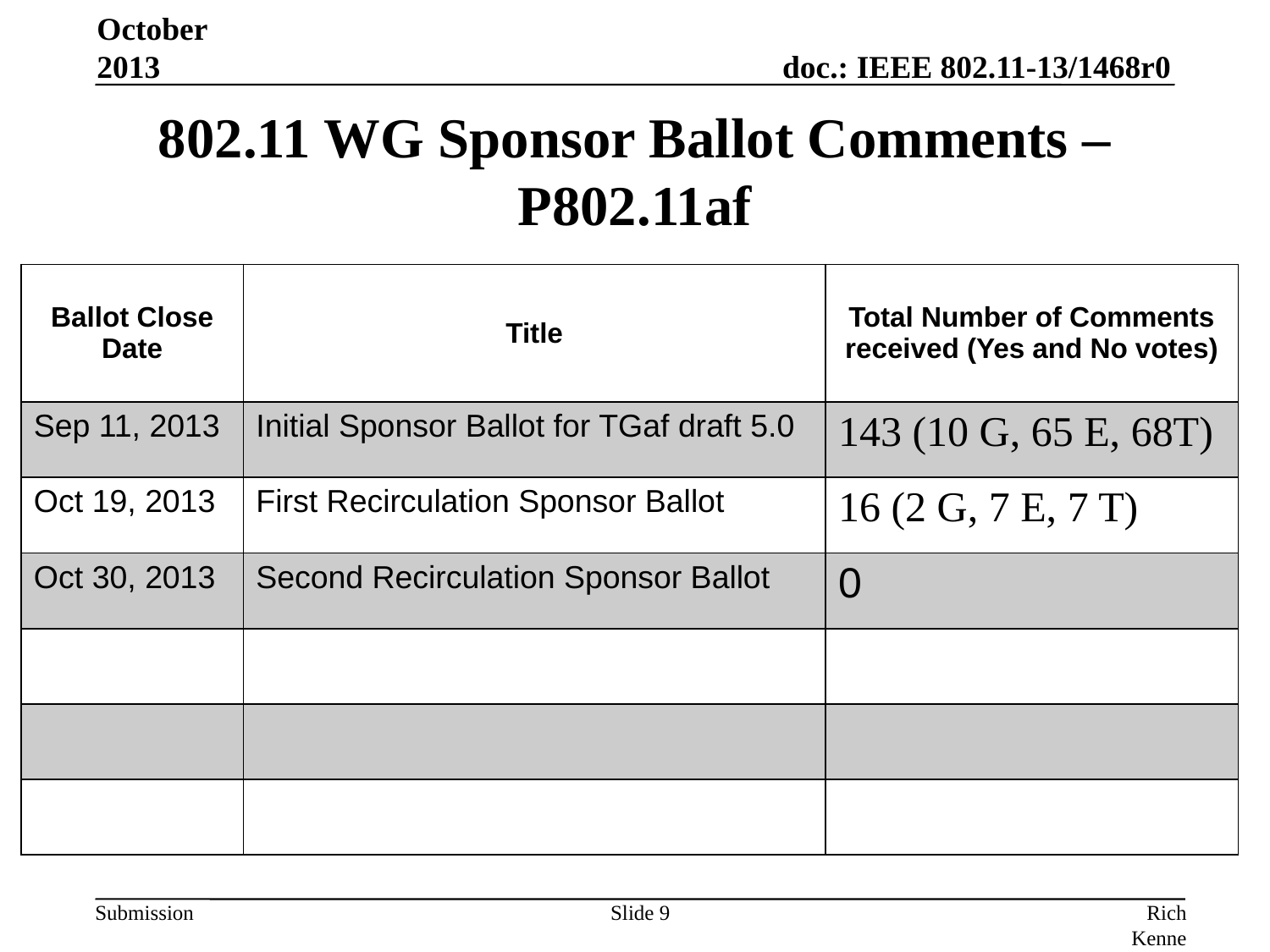

October 2013
# 802.11 WG Sponsor Ballot Comments – P802.11af
| Ballot Close Date | Title | Total Number of Comments received (Yes and No votes) |
| --- | --- | --- |
| Sep 11, 2013 | Initial Sponsor Ballot for TGaf draft 5.0 | 143 (10 G, 65 E, 68T) |
| Oct 19, 2013 | First Recirculation Sponsor Ballot | 16 (2 G, 7 E, 7 T) |
| Oct 30, 2013 | Second Recirculation Sponsor Ballot | 0 |
|  |  |  |
|  |  |  |
|  |  |  |
Slide 9
Rich Kennedy (self)